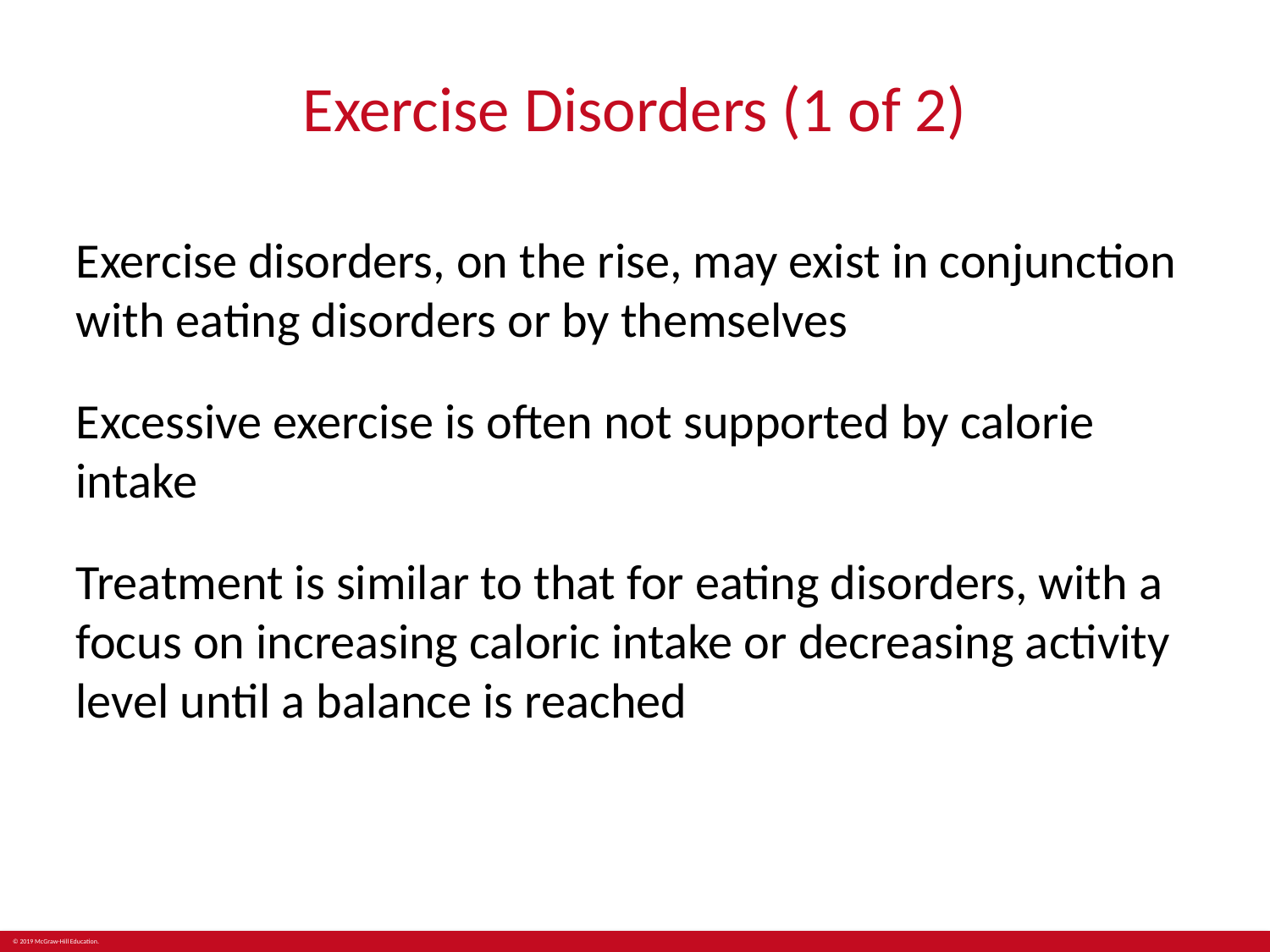

# Exercise Disorders (1 of 2)
Exercise disorders, on the rise, may exist in conjunction with eating disorders or by themselves
Excessive exercise is often not supported by calorie intake
Treatment is similar to that for eating disorders, with a focus on increasing caloric intake or decreasing activity level until a balance is reached